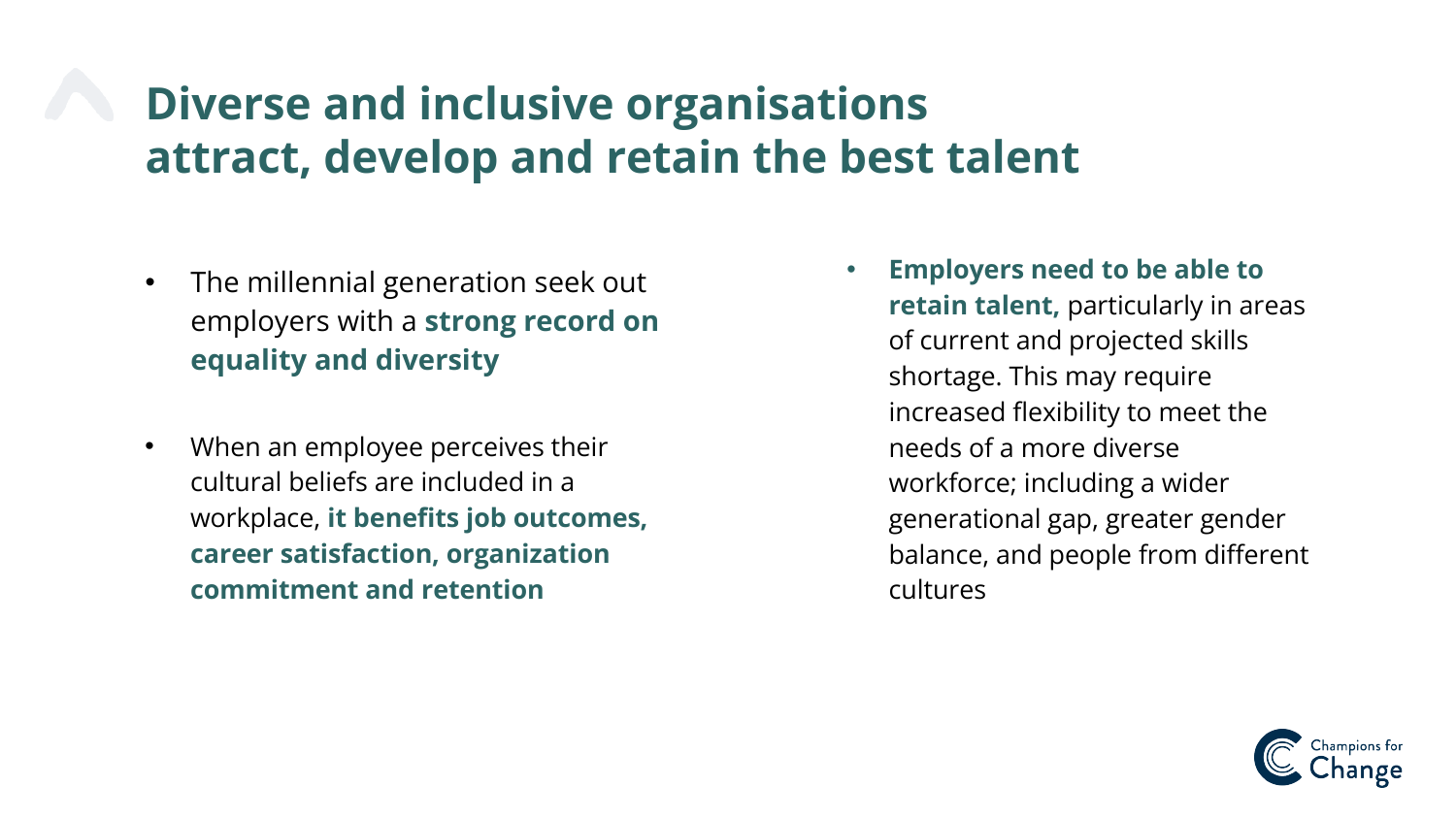

# Diverse and inclusive organisations attract, develop and retain the best talent

Employers need to be able to retain talent, particularly in areas of current and projected skills shortage. This may require increased flexibility to meet the needs of a more diverse workforce; including a wider generational gap, greater gender balance, and people from different cultures

The millennial generation seek out employers with a strong record on equality and diversity

When an employee perceives their cultural beliefs are included in a workplace, it benefits job outcomes, career satisfaction, organization commitment and retention